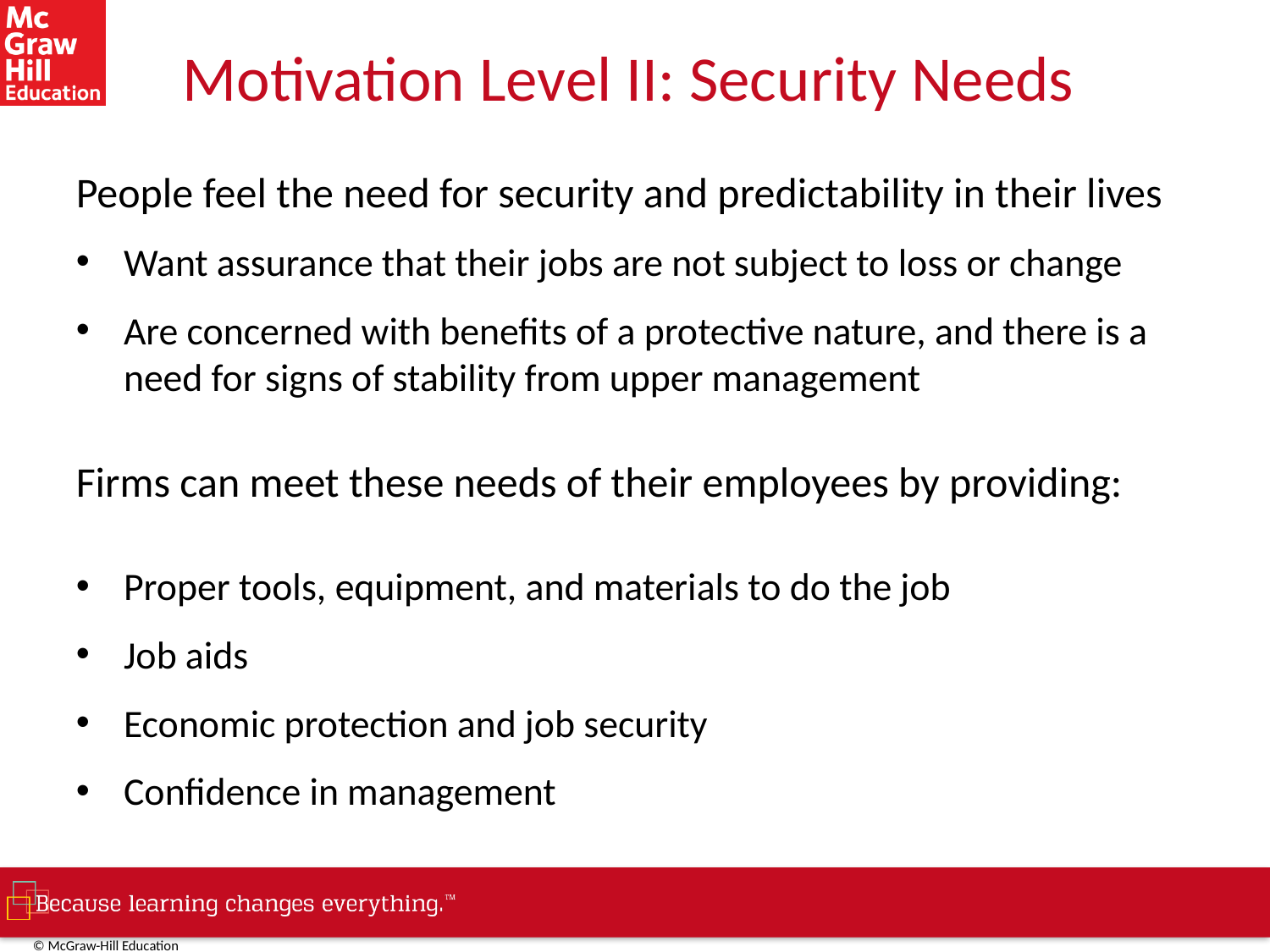

# Motivation Level II: Security Needs
People feel the need for security and predictability in their lives
Want assurance that their jobs are not subject to loss or change
Are concerned with benefits of a protective nature, and there is a need for signs of stability from upper management

Firms can meet these needs of their employees by providing:

Proper tools, equipment, and materials to do the job
Job aids
Economic protection and job security
Confidence in management